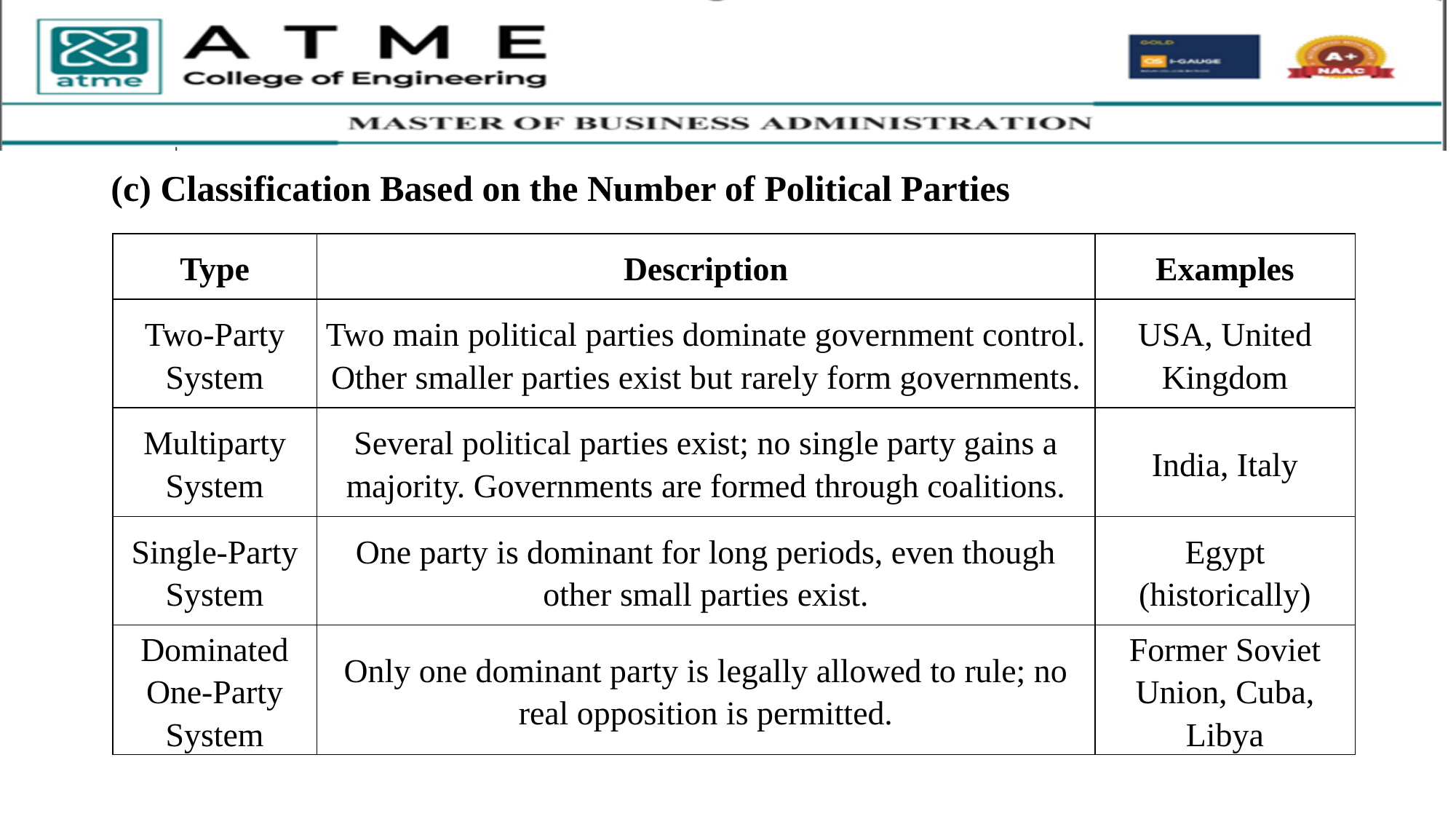

(c) Classification Based on the Number of Political Parties

| Type | Description | Examples |
| --- | --- | --- |
| Two-Party System | Two main political parties dominate government control. Other smaller parties exist but rarely form governments. | USA, United Kingdom |
| Multiparty System | Several political parties exist; no single party gains a majority. Governments are formed through coalitions. | India, Italy |
| Single-Party System | One party is dominant for long periods, even though other small parties exist. | Egypt (historically) |
| Dominated One-Party System | Only one dominant party is legally allowed to rule; no real opposition is permitted. | Former Soviet Union, Cuba, Libya |